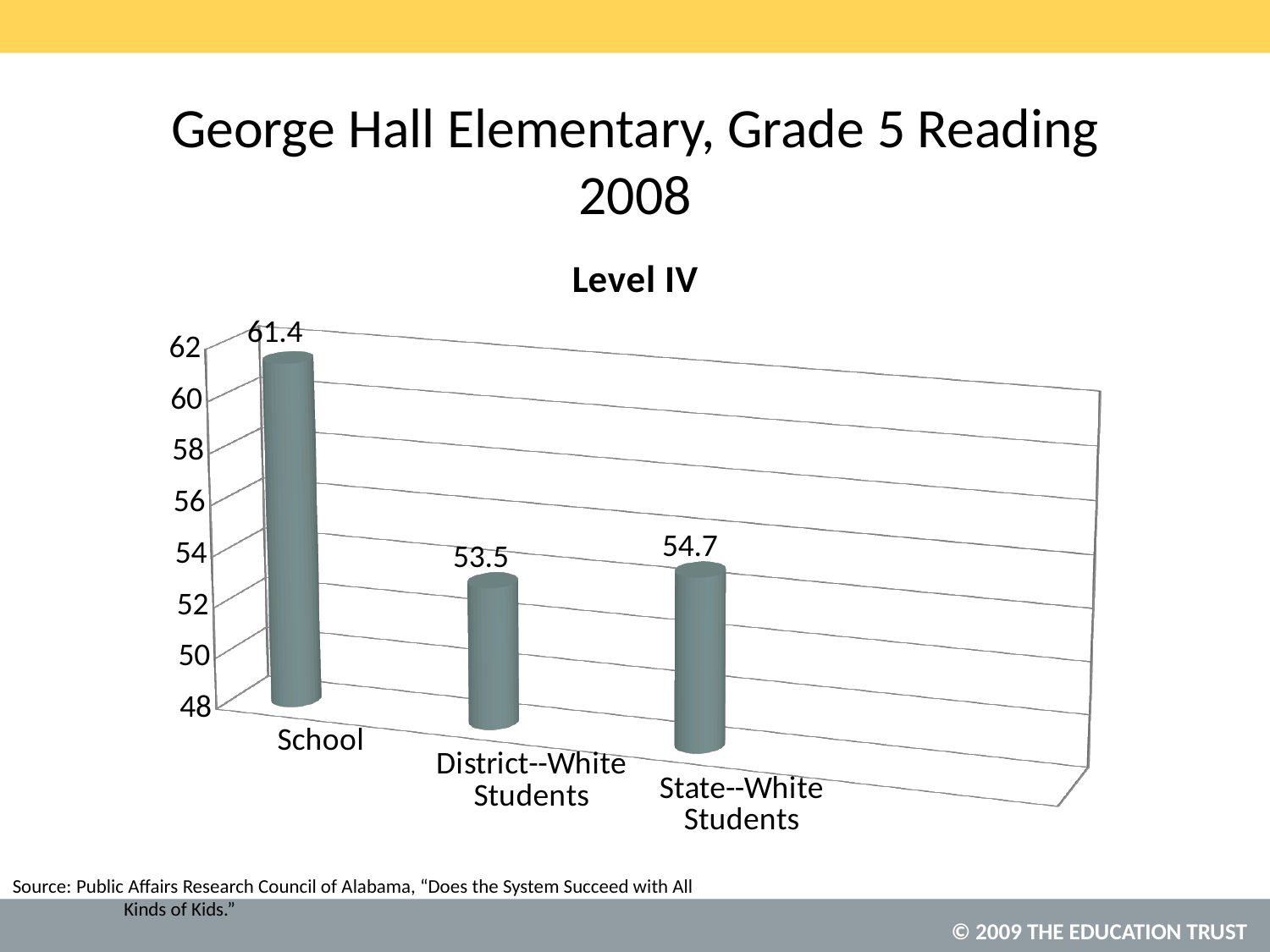

# George Hall Elementary, Grade 5 Reading 2008

[unsupported chart]

Public Affairs Research Council of Alabama, “Does the System Succeed with All Kinds of Kids.”